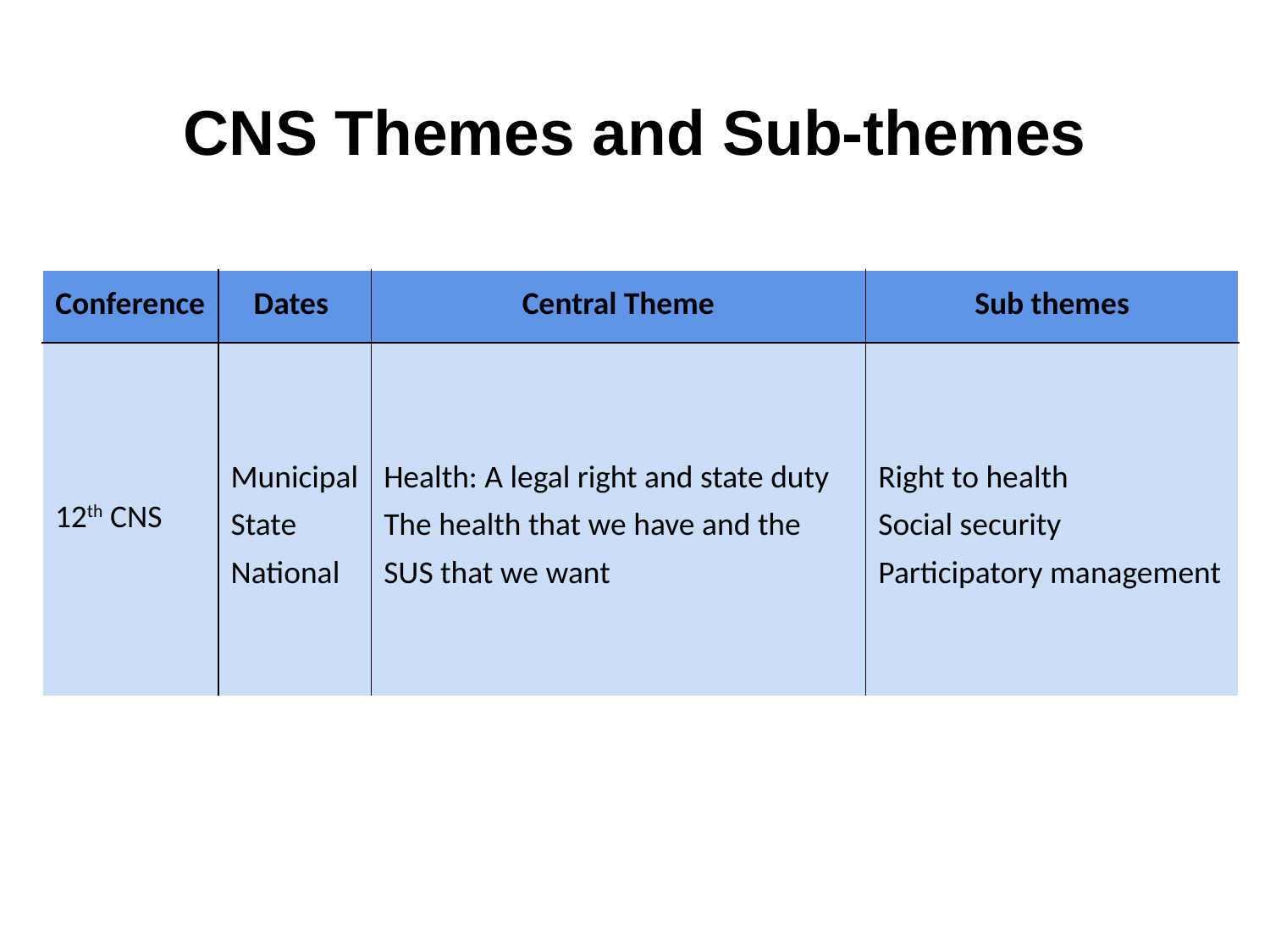

# CNS Themes and Sub-themes
| Conference | Dates | Central Theme | Sub themes |
| --- | --- | --- | --- |
| 12th CNS | Municipal State National | Health: A legal right and state duty The health that we have and the SUS that we want | Right to health Social security Participatory management |